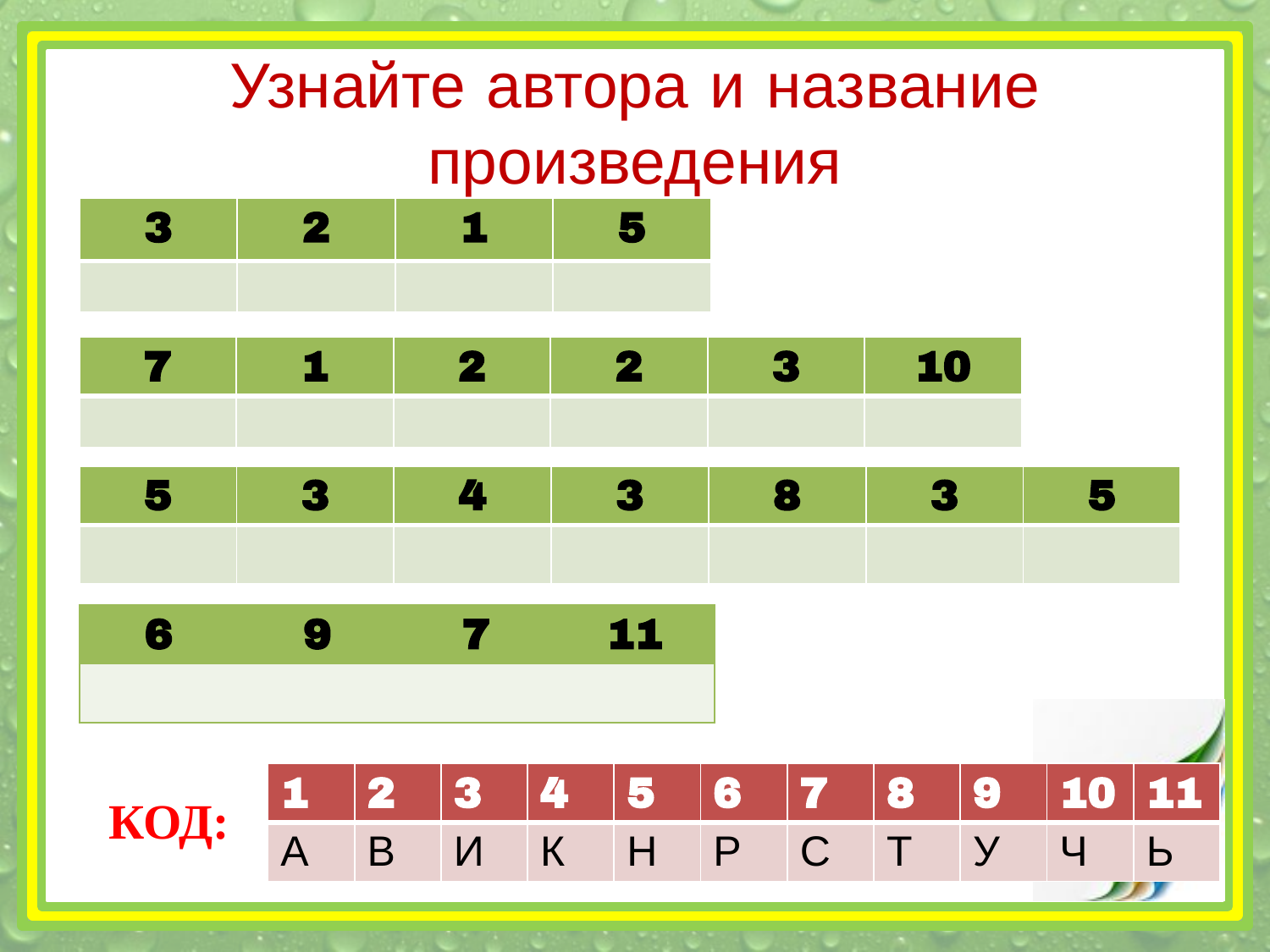

# Узнайте автора и название произведения
| 3 | 2 | 1 | 5 |
| --- | --- | --- | --- |
|  |  |  |  |
| 7 | 1 | 2 | 2 | 3 | 10 |
| --- | --- | --- | --- | --- | --- |
|  |  |  |  |  |  |
| 5 | 3 | 4 | 3 | 8 | 3 | 5 |
| --- | --- | --- | --- | --- | --- | --- |
|  |  |  |  |  |  |  |
| 6 | 9 | 7 | 11 |
| --- | --- | --- | --- |
|  |  |  |  |
| 1 | 2 | 3 | 4 | 5 | 6 | 7 | 8 | 9 | 10 | 11 |
| --- | --- | --- | --- | --- | --- | --- | --- | --- | --- | --- |
| А | В | И | К | Н | Р | С | Т | У | Ч | Ь |
   КОД: